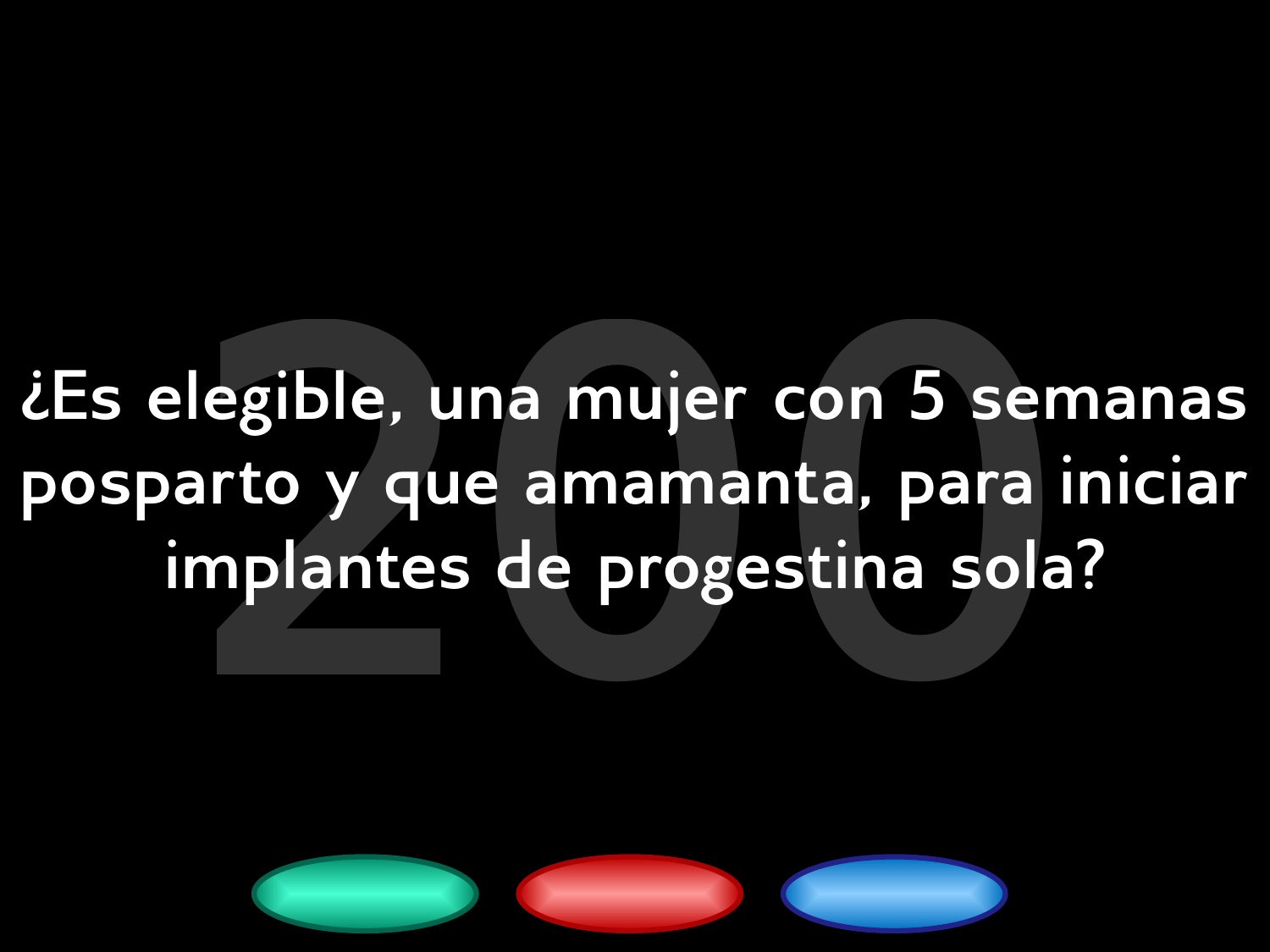

200
¿Es elegible, una mujer con 5 semanas posparto y que amamanta, para iniciar implantes de progestina sola?

14